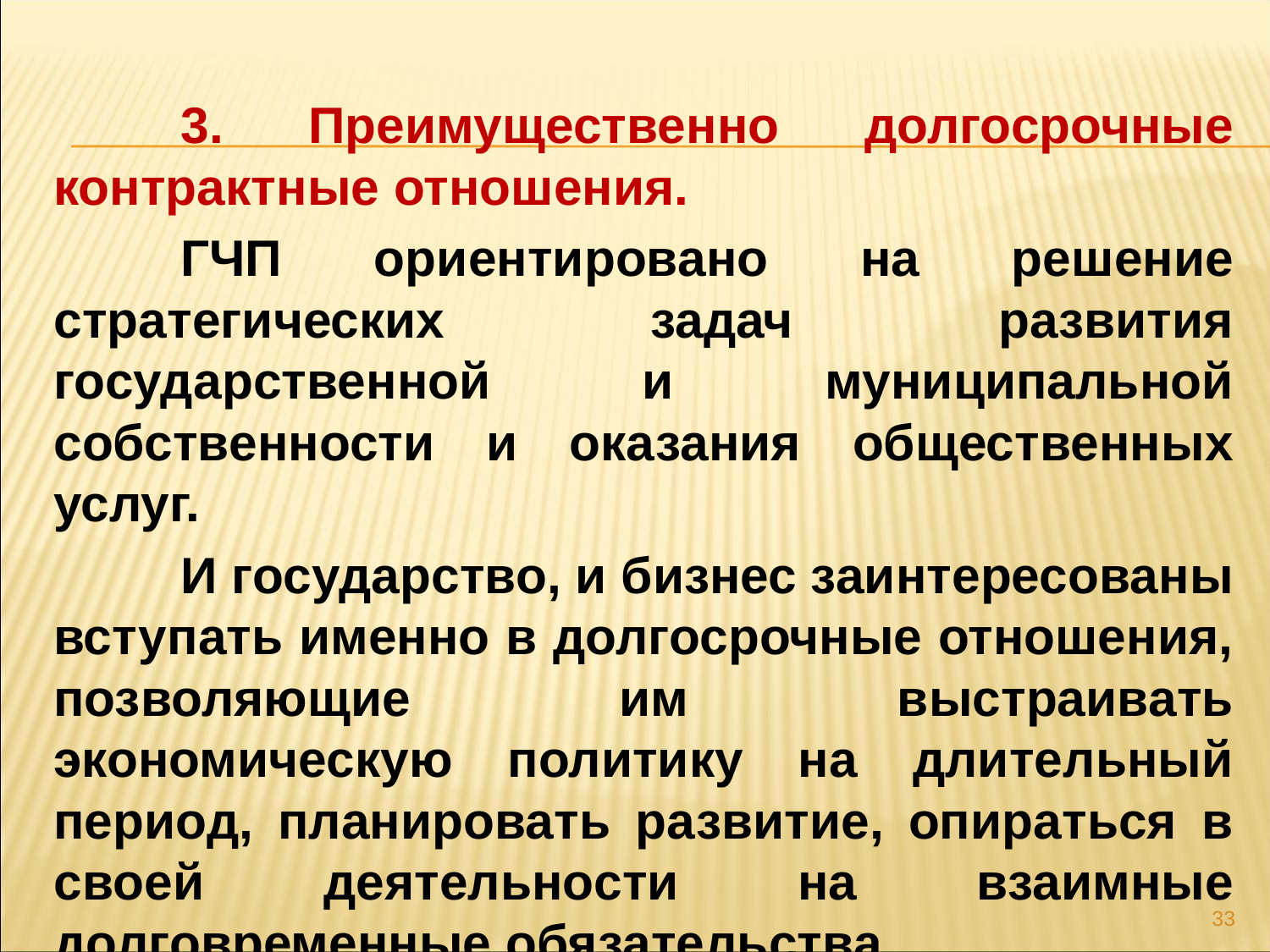

3. Преимущественно долгосрочные контрактные отношения.
	ГЧП ориентировано на решение стратегических задач развития государственной и муниципальной собственности и оказания общественных услуг.
	И государство, и бизнес заинтересованы вступать именно в долгосрочные отношения, позволяющие им выстраивать экономическую политику на длительный период, планировать развитие, опираться в своей деятельности на взаимные долговременные обязательства.
33